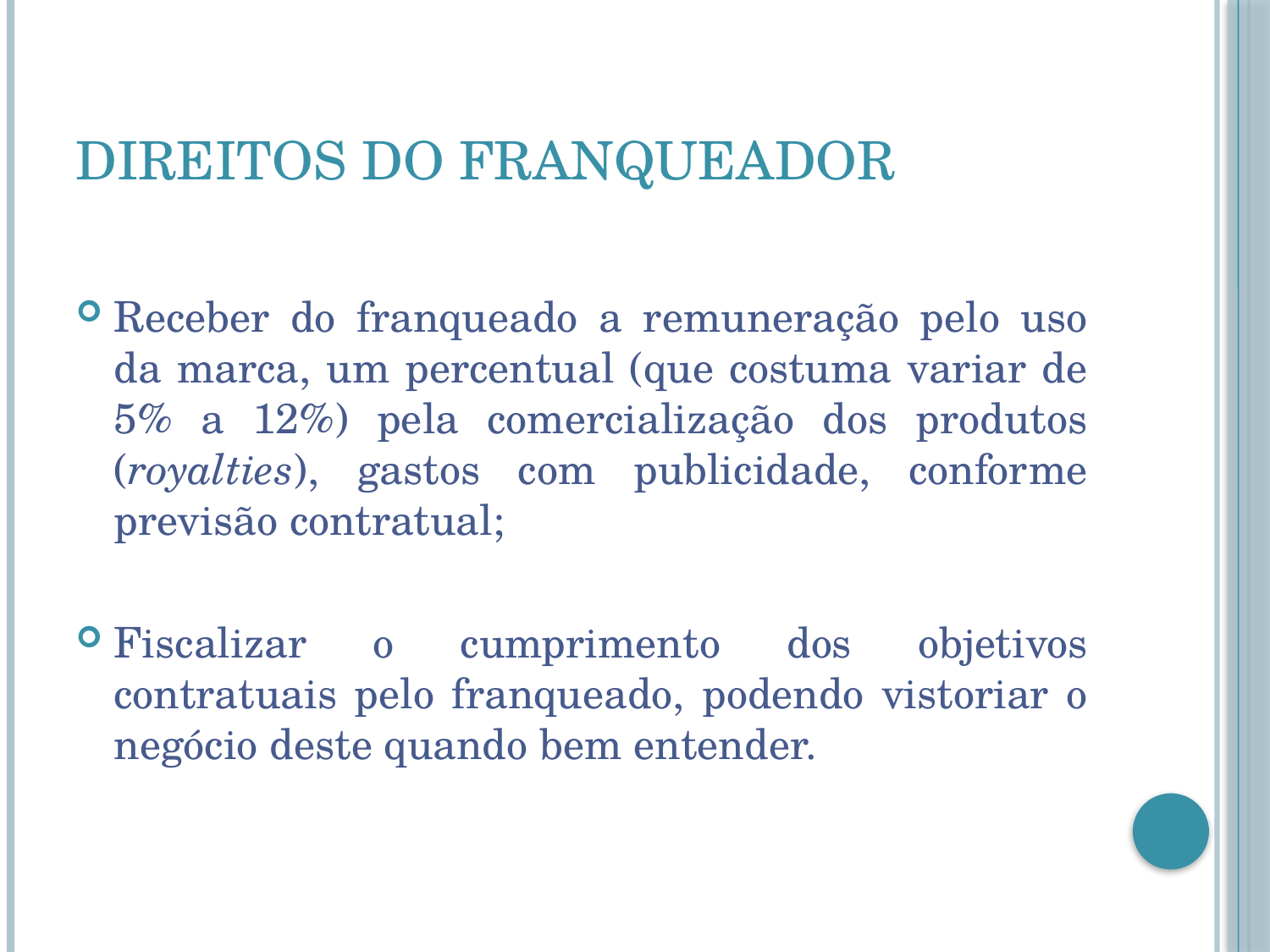

# Direitos do Franqueador

Receber do franqueado a remuneração pelo uso da marca, um percentual (que costuma variar de 5% a 12%) pela comercialização dos produtos (royalties), gastos com publicidade, conforme previsão contratual;

Fiscalizar o cumprimento dos objetivos contratuais pelo franqueado, podendo vistoriar o negócio deste quando bem entender.